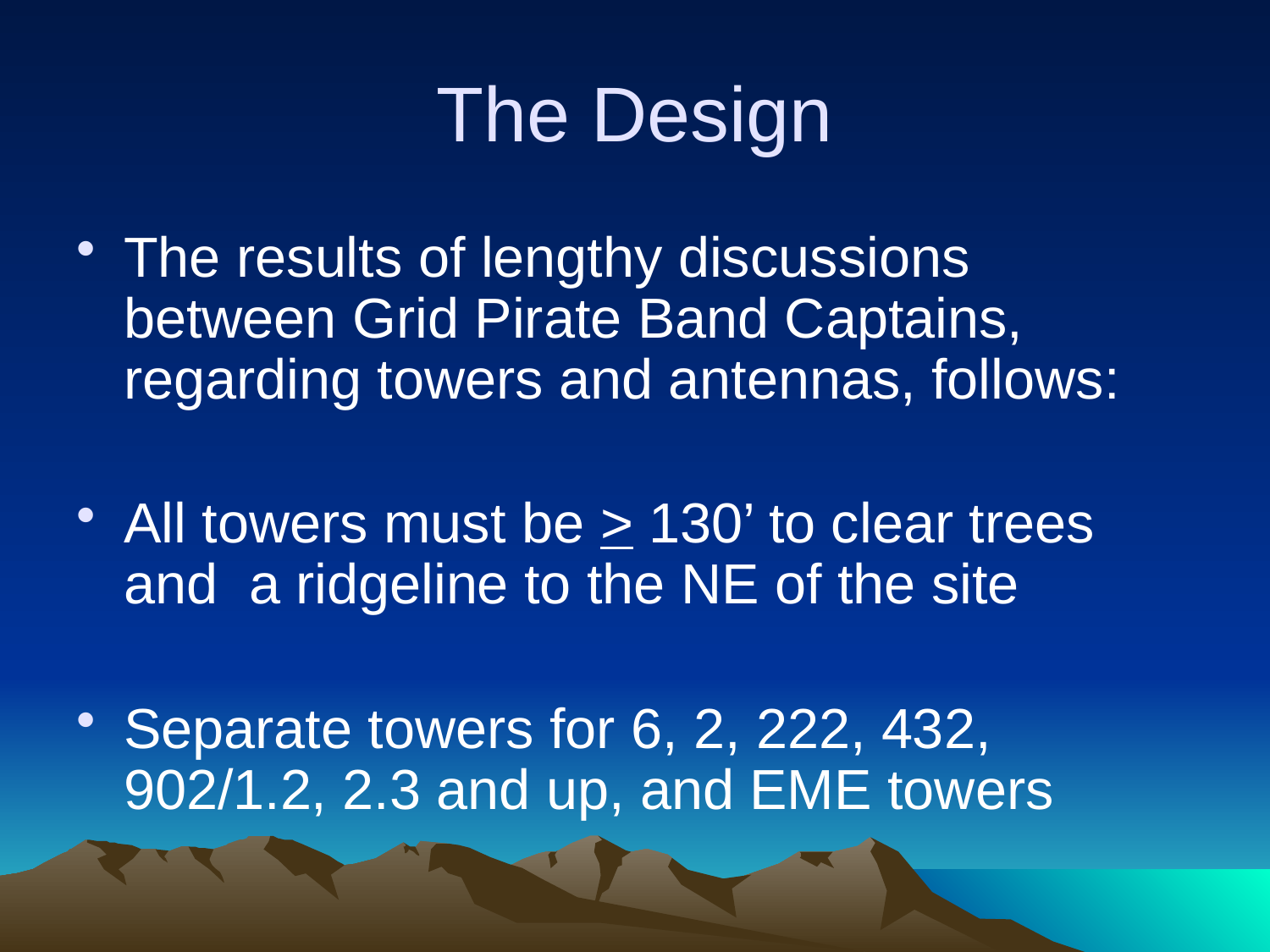

# The Design
The results of lengthy discussions between Grid Pirate Band Captains, regarding towers and antennas, follows:

All towers must be > 130’ to clear trees and  a ridgeline to the NE of the site

Separate towers for 6, 2, 222, 432, 902/1.2, 2.3 and up, and EME towers